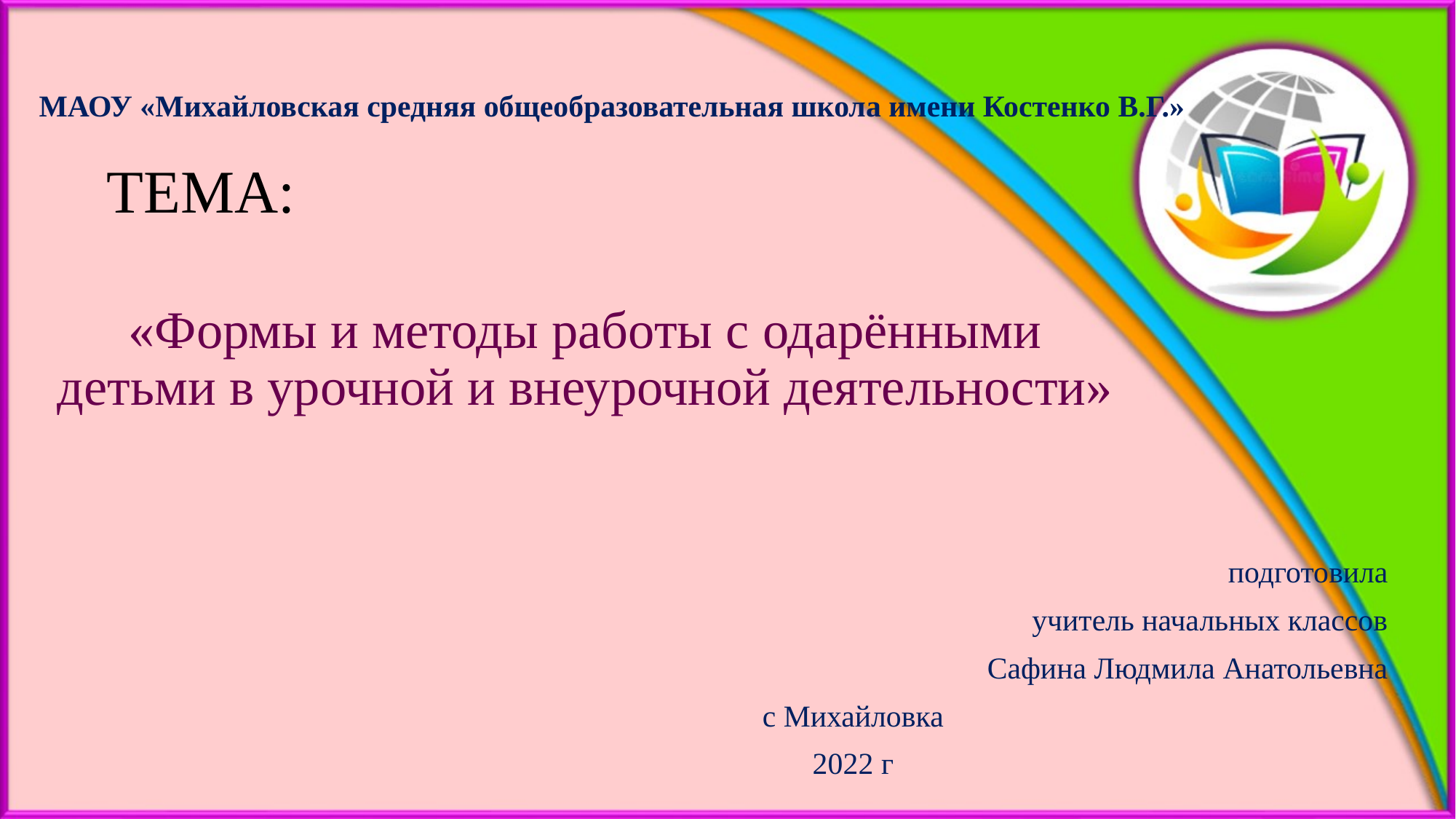

МАОУ «Михайловская средняя общеобразовательная школа имени Костенко В.Г.»
ТЕМА:
# «Формы и методы работы с одарёнными детьми в урочной и внеурочной деятельности»
подготовила
учитель начальных классов
Сафина Людмила Анатольевна
с Михайловка
2022 г